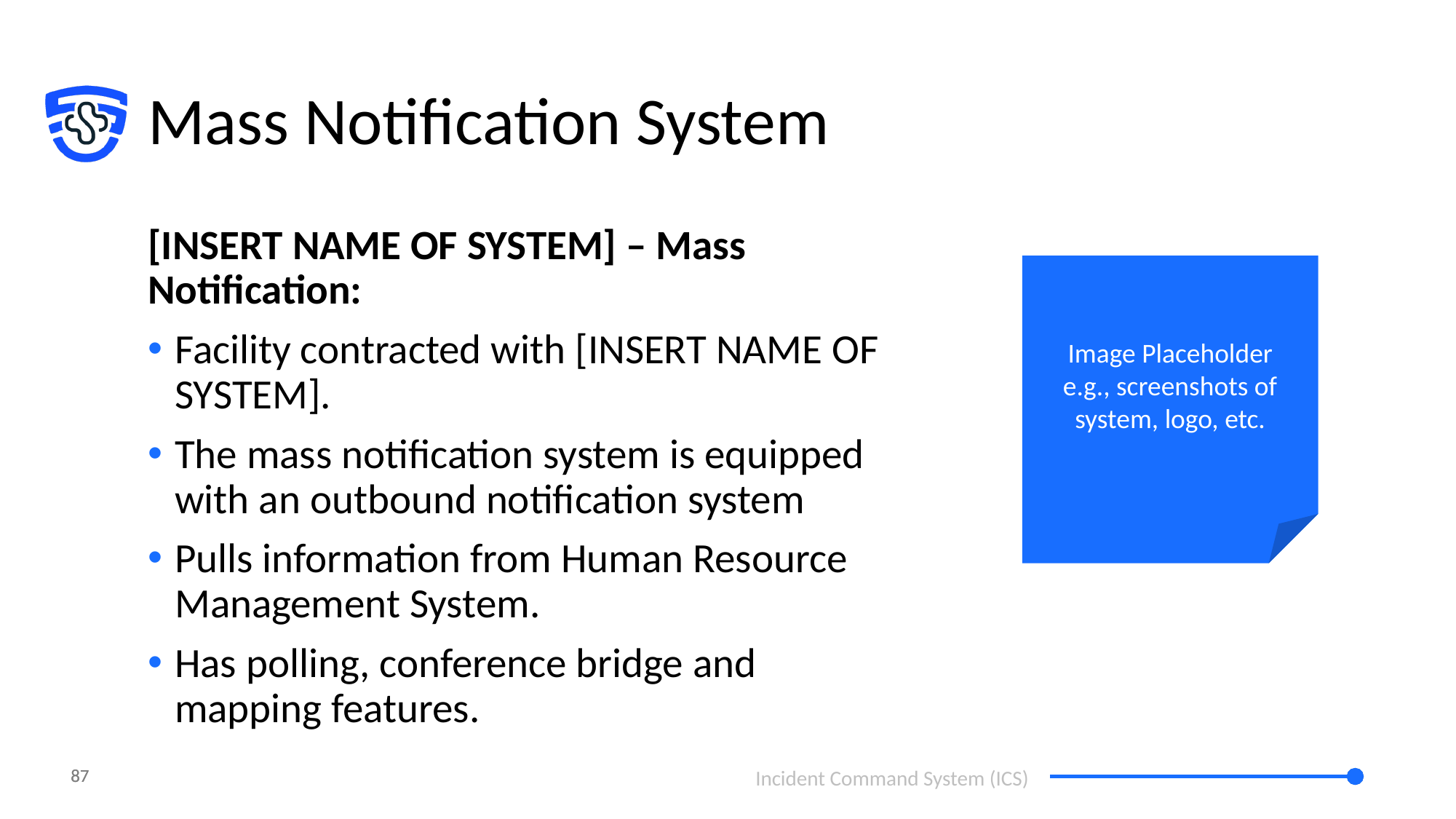

# Mass Notification System
[INSERT NAME OF SYSTEM] – Mass Notification:
Facility contracted with [INSERT NAME OF SYSTEM].
The mass notification system is equipped with an outbound notification system
Pulls information from Human Resource Management System.
Has polling, conference bridge and mapping features.

Image Placeholder
e.g., screenshots of system, logo, etc.